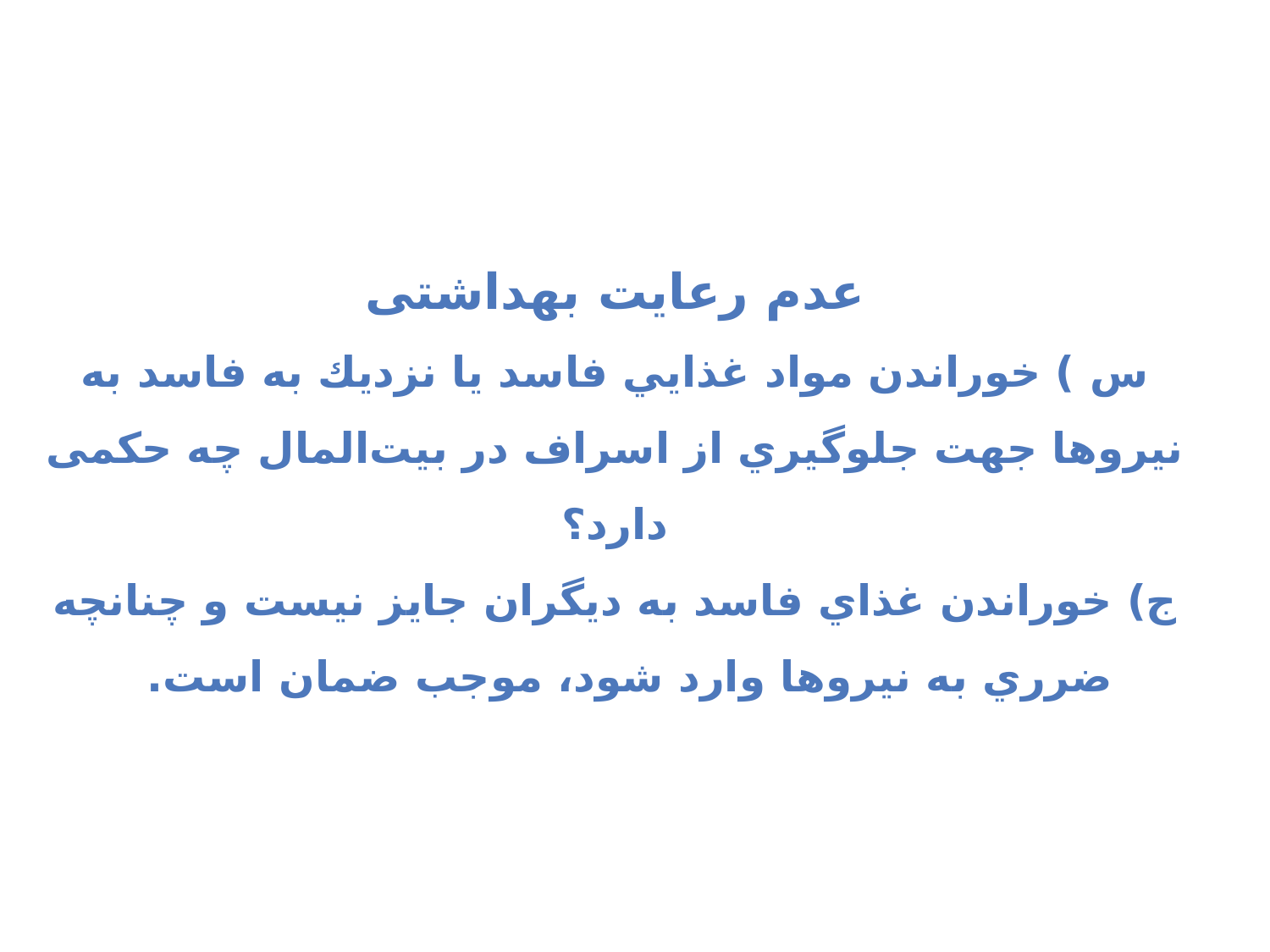

# عدم رعایت بهداشتی س ) خوراندن مواد غذايي فاسد يا نزديك به فاسد به نيروها جهت جلوگيري از اسراف در بيت‌المال چه حکمی دارد؟ ج) خوراندن غذاي فاسد به ديگران جايز نيست و چنانچه ضرري به نيروها وارد شود، موجب ضمان است.